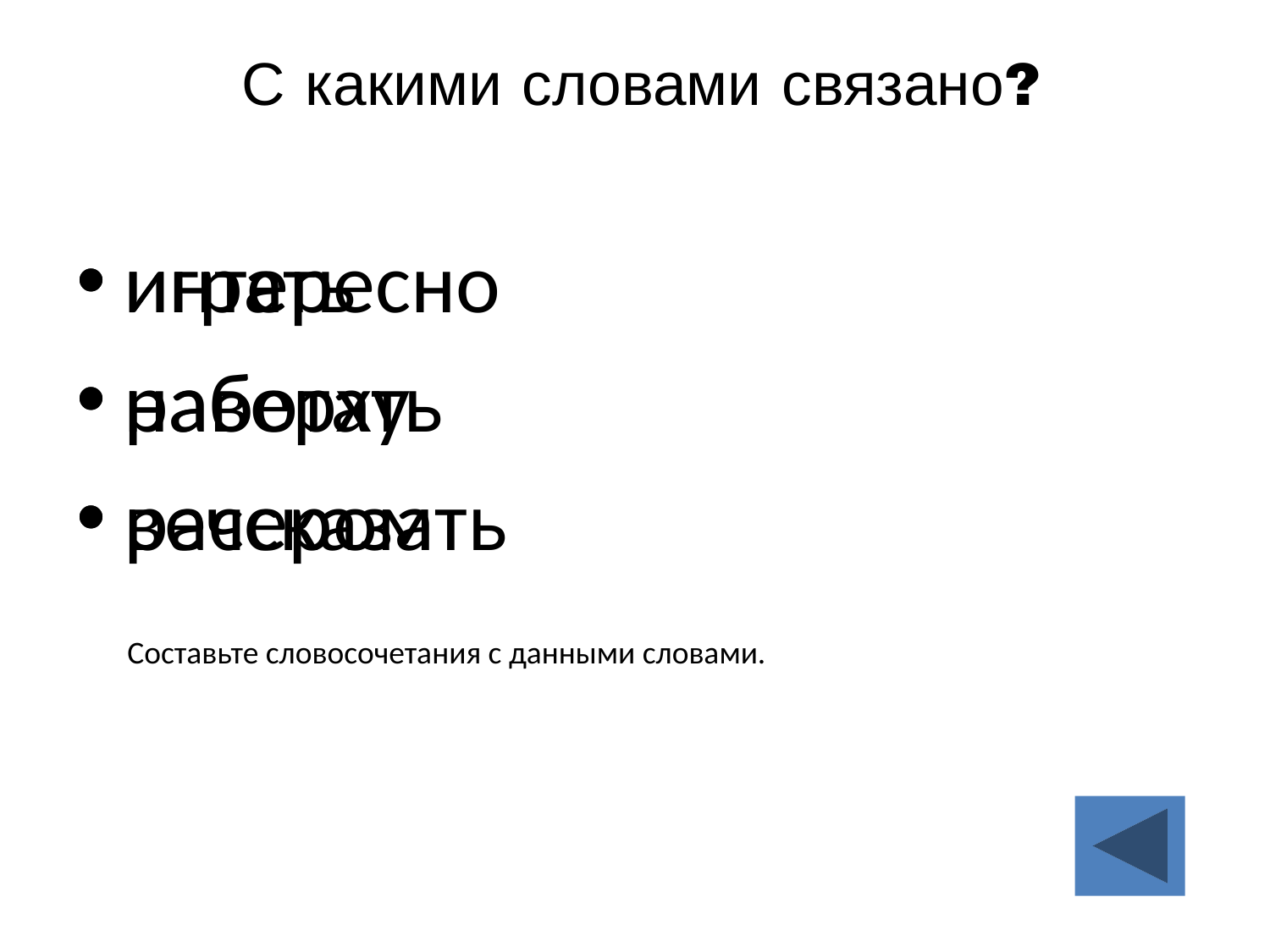

# С какими словами связано?
интересно
наверху
вечером
играть
работать
рассказать
Составьте словосочетания с данными словами.